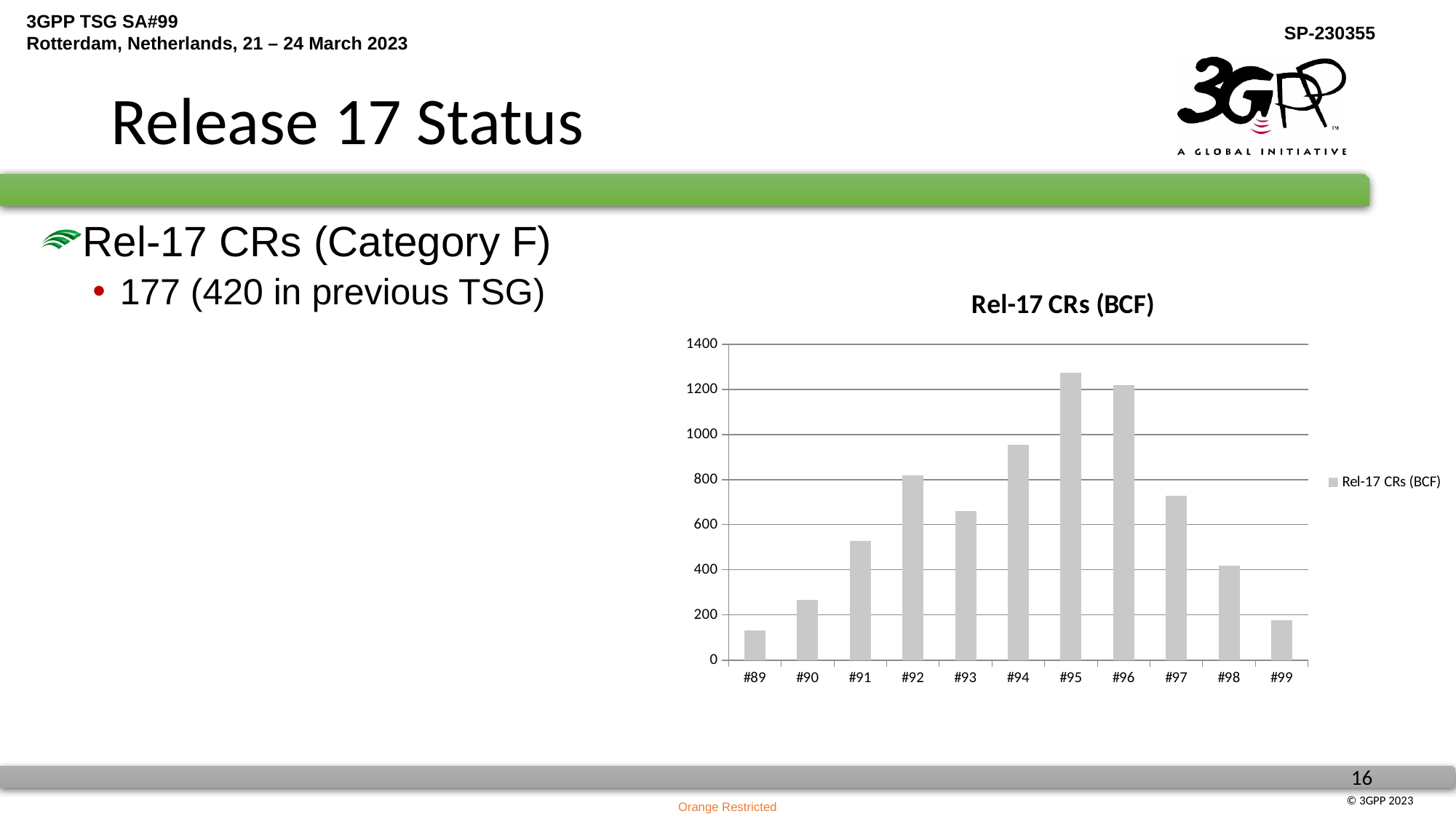

# Release 17 Status
Rel-17 CRs (Category F)
177 (420 in previous TSG)

### Chart:

| Category | Rel-17 CRs (BCF) |
|---|---|
| #89 | 132.0 |
| #90 | 266.0 |
| #91 | 529.0 |
| #92 | 818.0 |
| #93 | 661.0 |
| #94 | 956.0 |
| #95 | 1275.0 |
| #96 | 1220.0 |
| #97 | 730.0 |
| #98 | 420.0 |
| #99 | 177.0 |